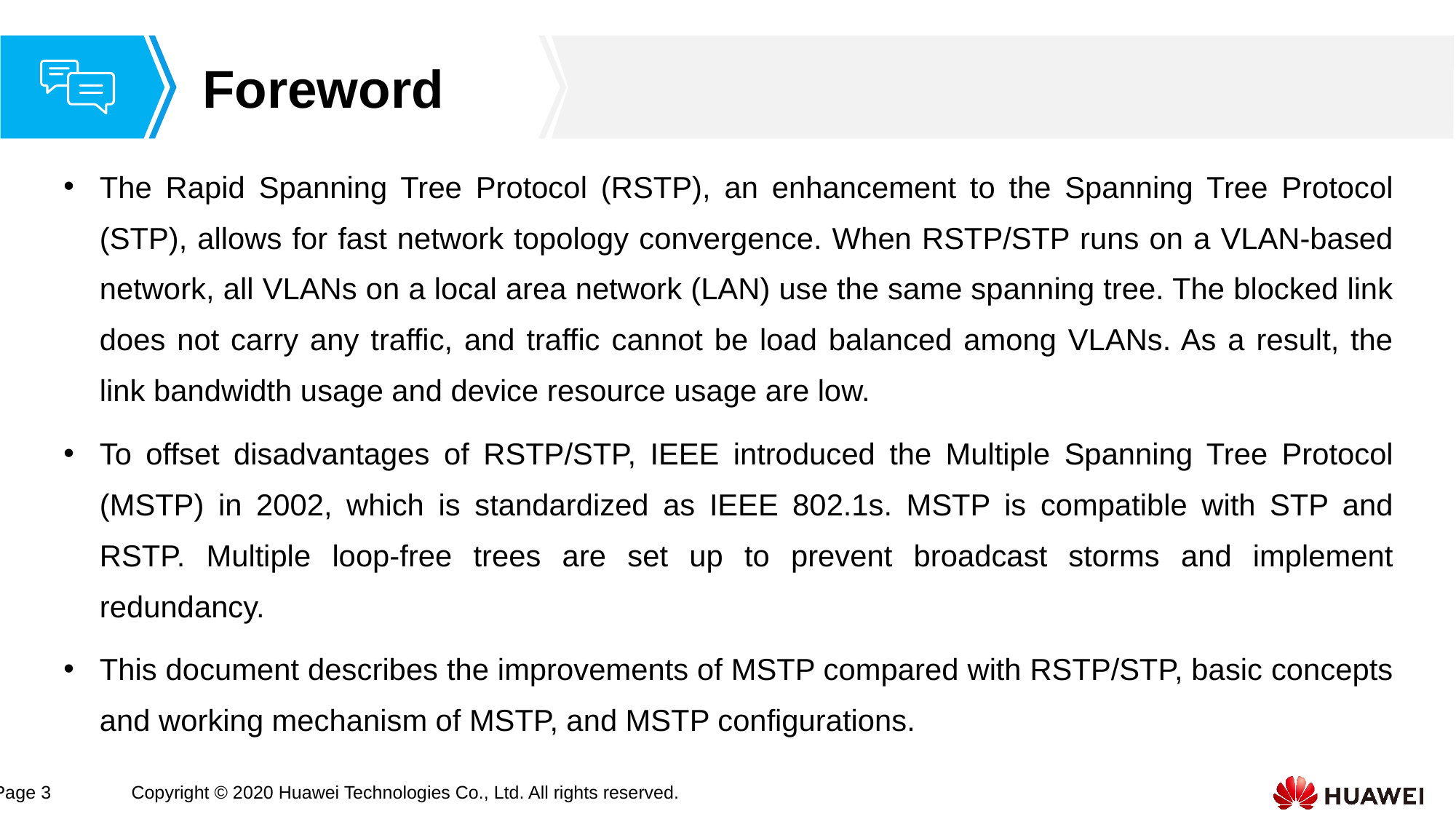

The Rapid Spanning Tree Protocol (RSTP), an enhancement to the Spanning Tree Protocol (STP), allows for fast network topology convergence. When RSTP/STP runs on a VLAN-based network, all VLANs on a local area network (LAN) use the same spanning tree. The blocked link does not carry any traffic, and traffic cannot be load balanced among VLANs. As a result, the link bandwidth usage and device resource usage are low.
To offset disadvantages of RSTP/STP, IEEE introduced the Multiple Spanning Tree Protocol (MSTP) in 2002, which is standardized as IEEE 802.1s. MSTP is compatible with STP and RSTP. Multiple loop-free trees are set up to prevent broadcast storms and implement redundancy.
This document describes the improvements of MSTP compared with RSTP/STP, basic concepts and working mechanism of MSTP, and MSTP configurations.